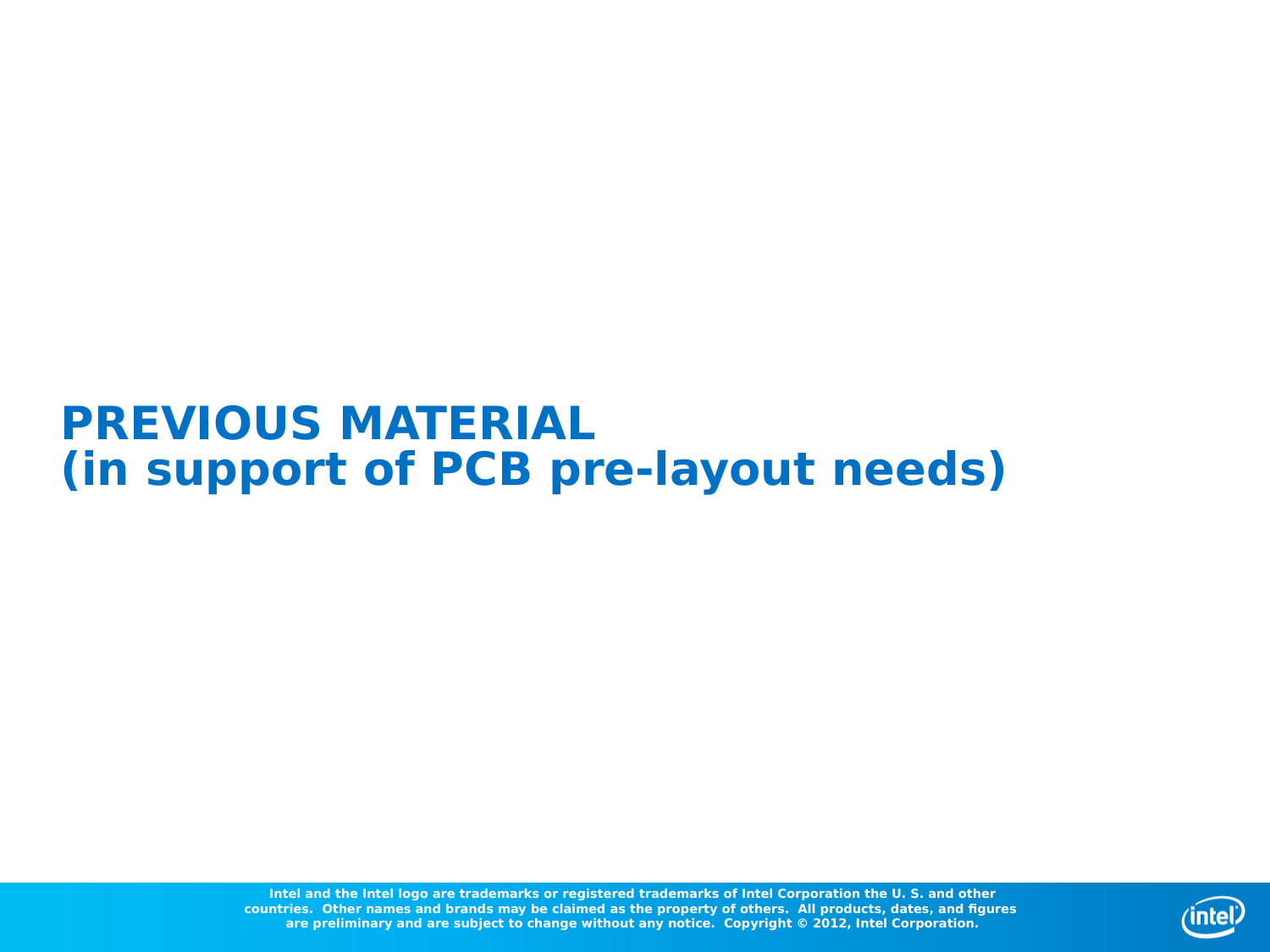

# PREVIOUS MATERIAL (in support of PCB pre-layout needs)